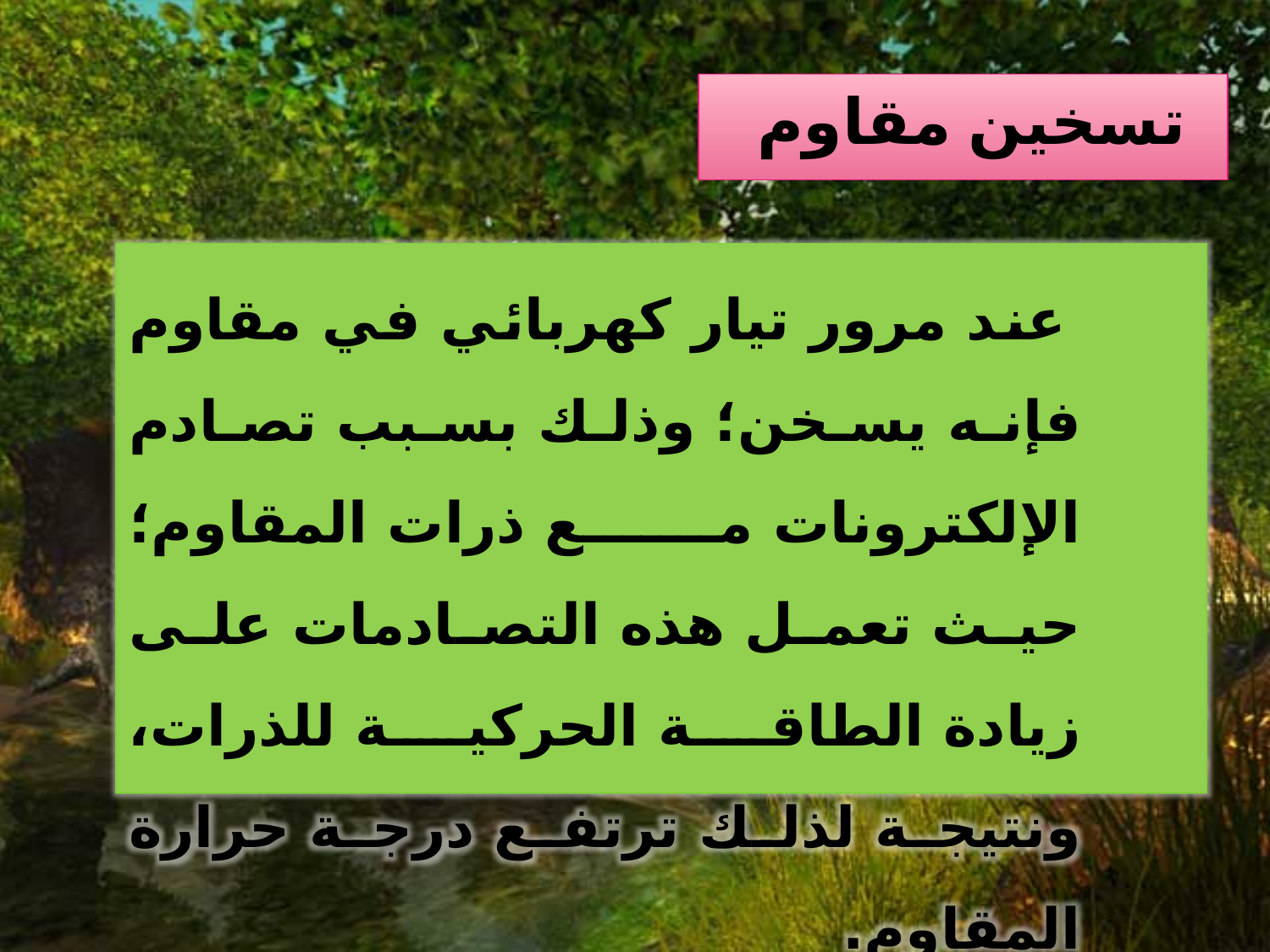

# تسخين مقاوم
      عند مرور تيار كهربائي في مقاوم فإنه يسخن؛ وذلك بسبب تصادم الإلكترونات مع ذرات المقاوم؛ حيث تعمل هذه التصادمات على زيادة الطاقة الحركية للذرات، ونتيجة لذلك ترتفع درجة حرارة المقاوم.